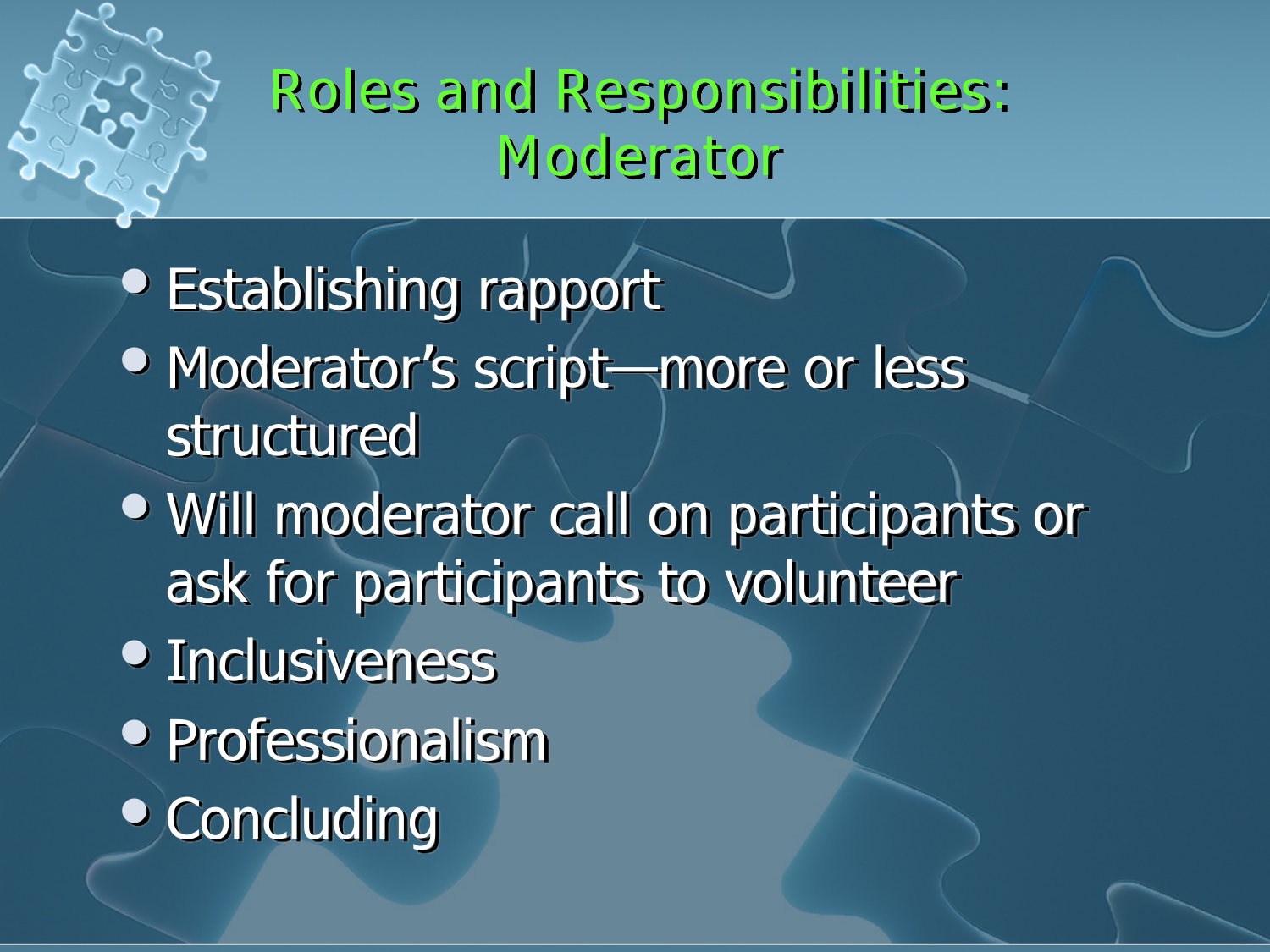

# Roles and Responsibilities: Moderator
Establishing rapport
Moderator’s script—more or less structured
Will moderator call on participants or ask for participants to volunteer
Inclusiveness
Professionalism
Concluding